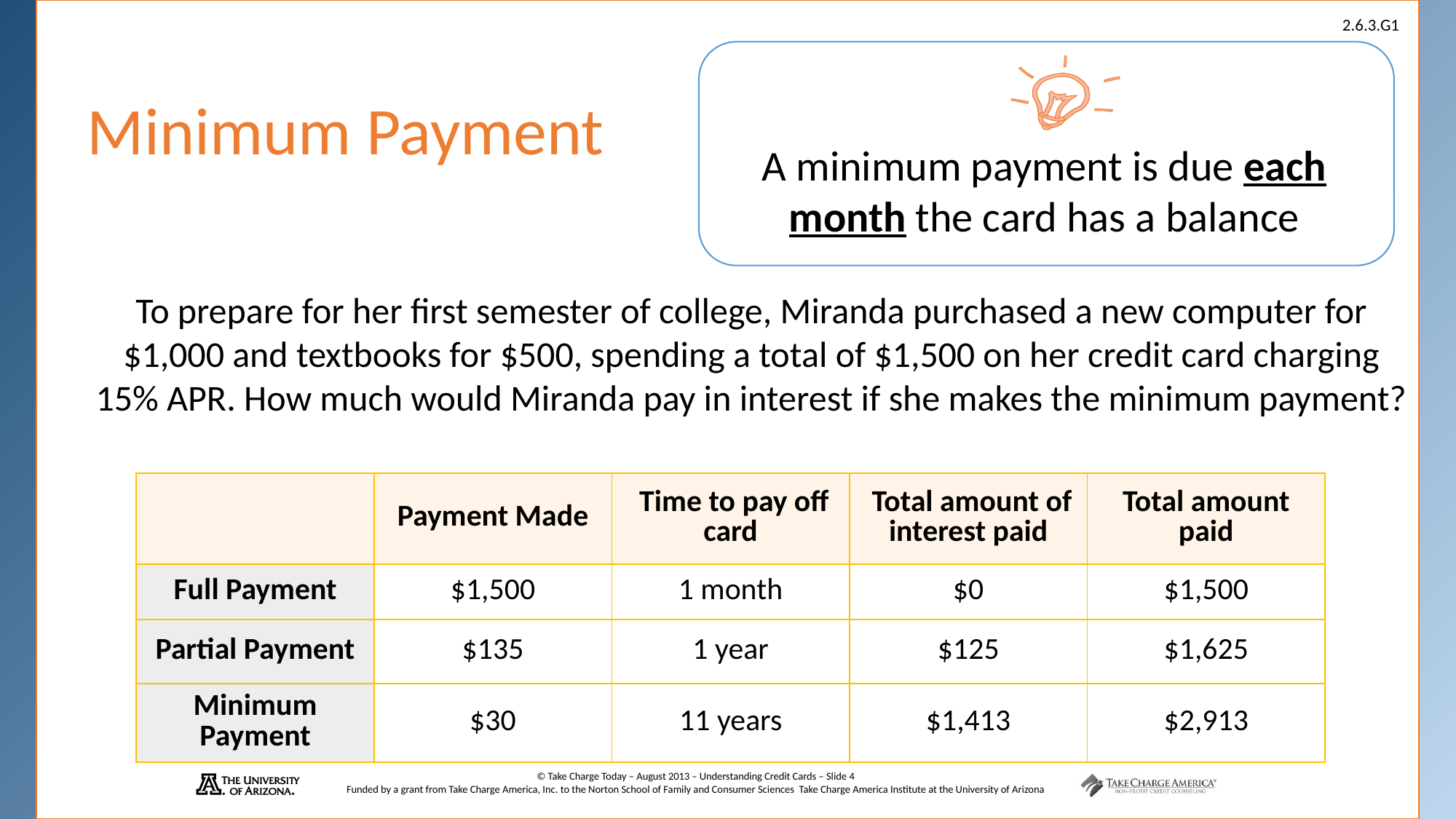

# Minimum Payment

A minimum payment is due each month the card has a balance
To prepare for her first semester of college, Miranda purchased a new computer for $1,000 and textbooks for $500, spending a total of $1,500 on her credit card charging 15% APR. How much would Miranda pay in interest if she makes the minimum payment?
|  | Payment Made | Time to pay off card | Total amount of interest paid | Total amount paid |
| --- | --- | --- | --- | --- |
| Full Payment | $1,500 | 1 month | $0 | $1,500 |
| Partial Payment | $135 | 1 year | $125 | $1,625 |
| Minimum Payment | $30 | 11 years | $1,413 | $2,913 |